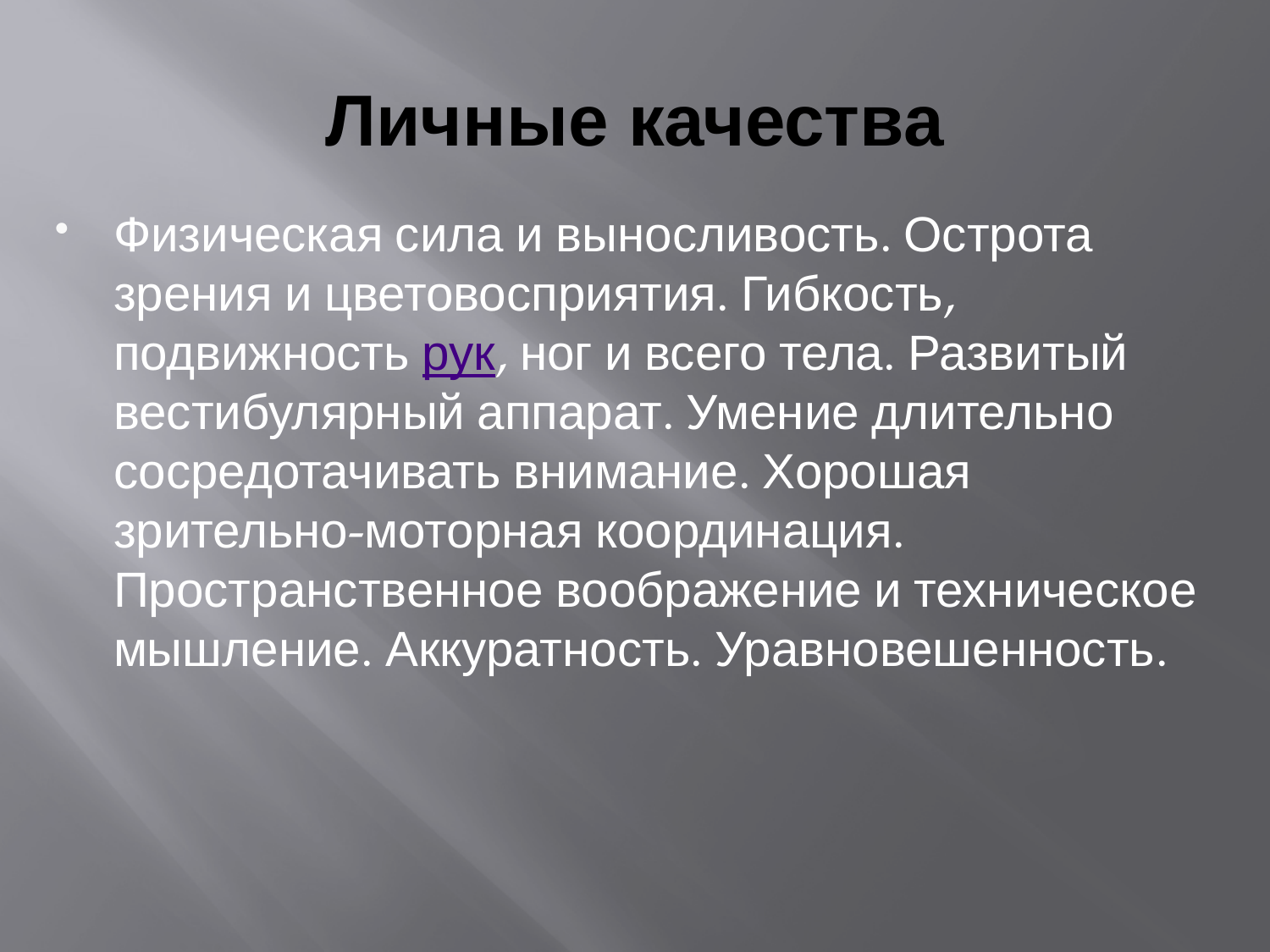

# Личные качества
Физическая сила и выносливость. Острота зрения и цветовосприятия. Гибкость, подвижность рук, ног и всего тела. Развитый вестибулярный аппарат. Умение длительно сосредотачивать внимание. Хорошая зрительно-моторная координация. Пространственное воображение и техническое мышление. Аккуратность. Уравновешенность.